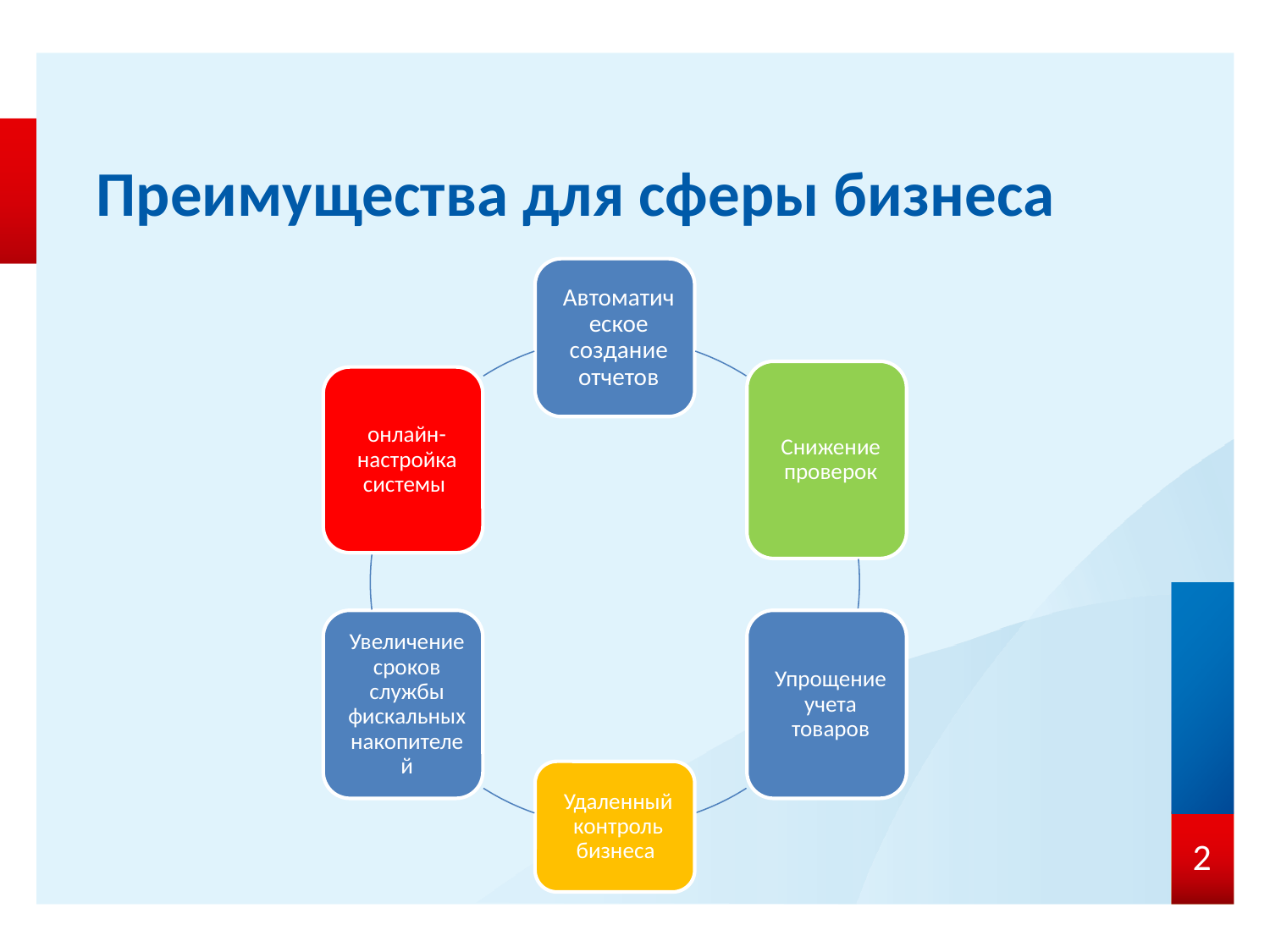

# Преимущества для сферы бизнеса
Автоматическое создание отчетов
Снижение проверок
Упрощение учета товаров
Удаленный контроль бизнеса
Увеличение сроков службы фискальных накопителей
онлайн-настройка системы
2